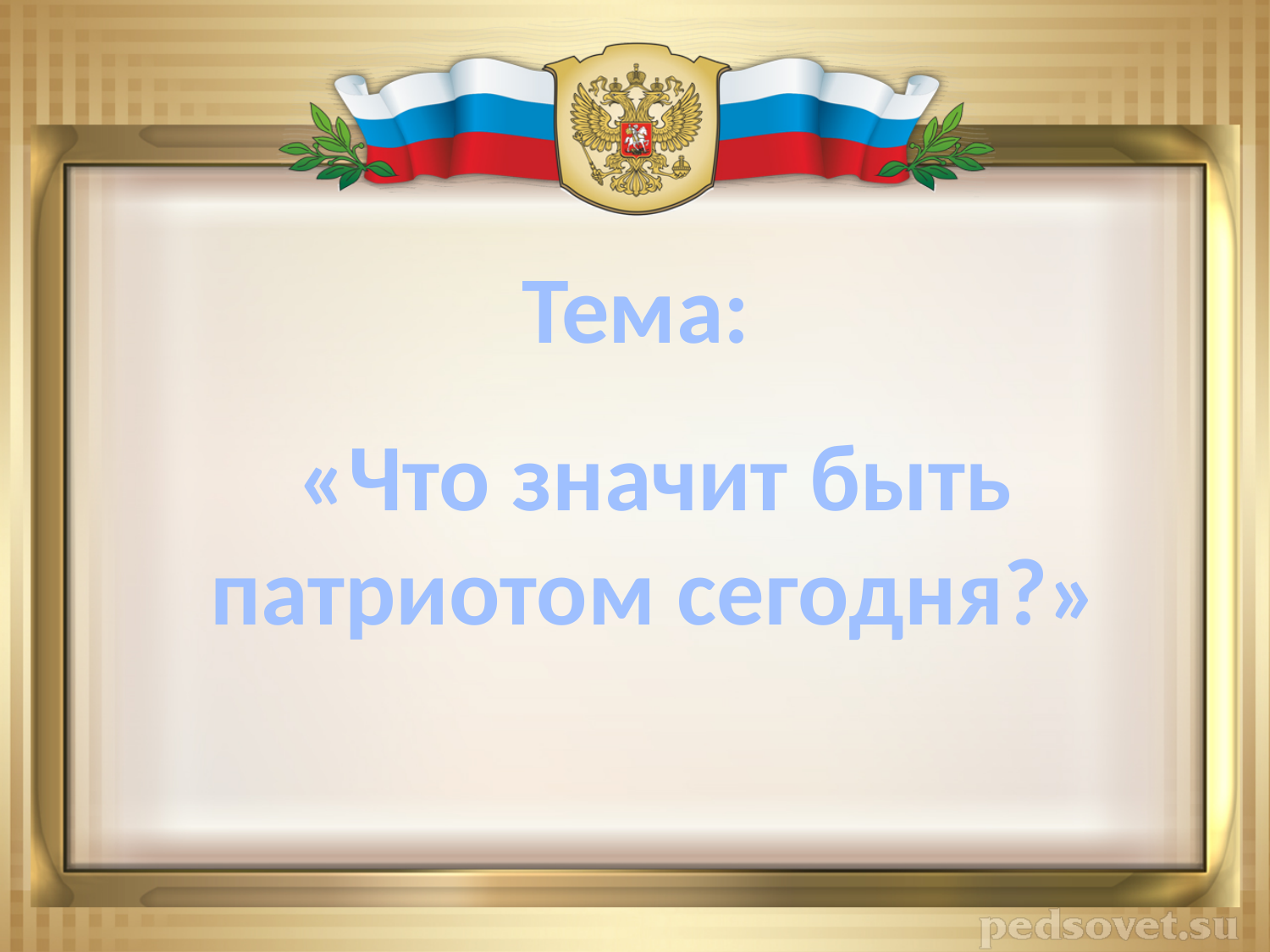

Тема:
#
«Что значит быть патриотом сегодня?»